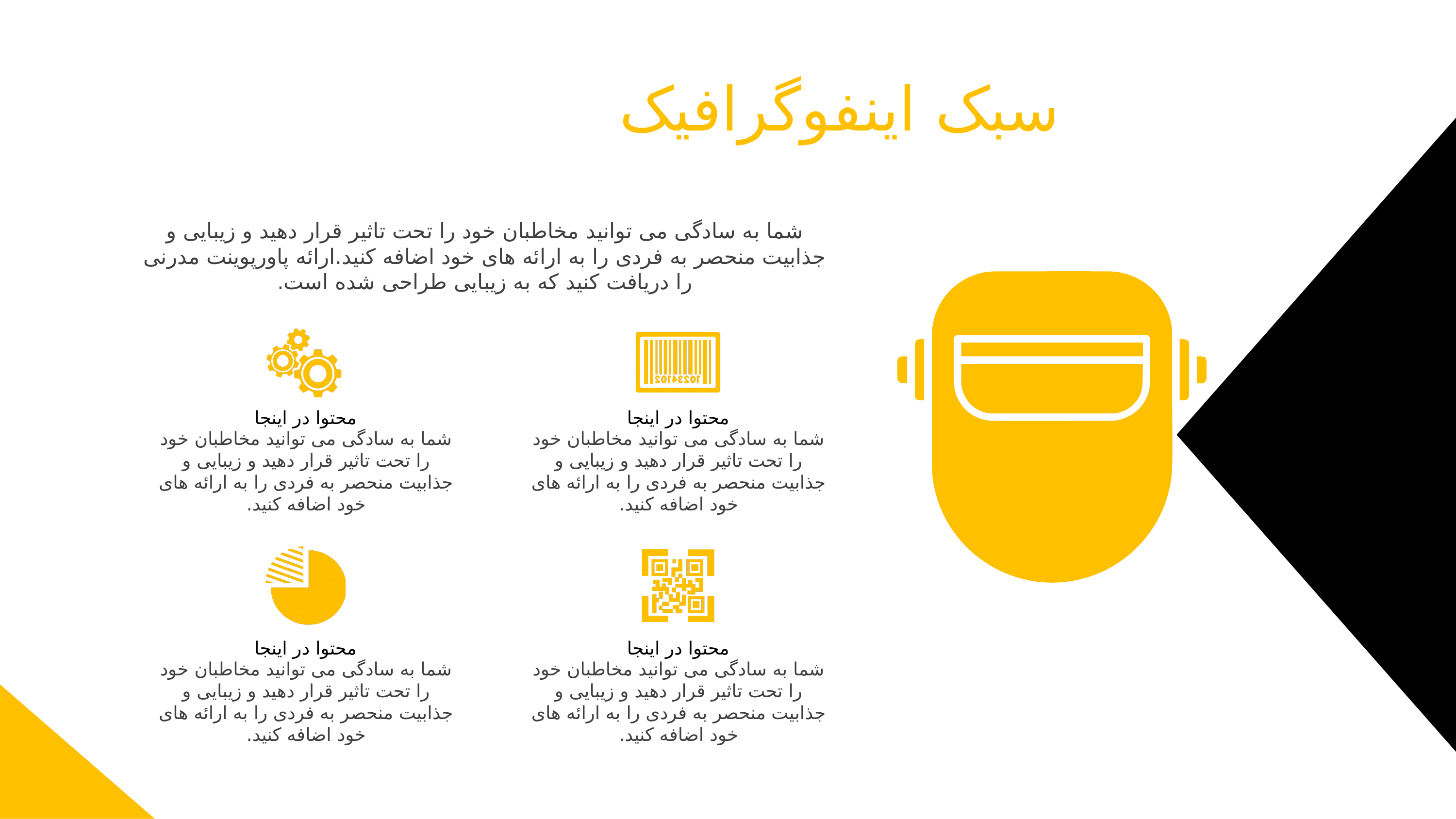

سبک اینفوگرافیک
شما به سادگی می توانید مخاطبان خود را تحت تاثیر قرار دهید و زیبایی و جذابیت منحصر به فردی را به ارائه های خود اضافه کنید.ارائه پاورپوینت مدرنی را دریافت کنید که به زیبایی طراحی شده است.

محتوا در اینجا
محتوا در اینجا
شما به سادگی می توانید مخاطبان خود را تحت تاثیر قرار دهید و زیبایی و جذابیت منحصر به فردی را به ارائه های خود اضافه کنید.
شما به سادگی می توانید مخاطبان خود را تحت تاثیر قرار دهید و زیبایی و جذابیت منحصر به فردی را به ارائه های خود اضافه کنید.

محتوا در اینجا
محتوا در اینجا
شما به سادگی می توانید مخاطبان خود را تحت تاثیر قرار دهید و زیبایی و جذابیت منحصر به فردی را به ارائه های خود اضافه کنید.
شما به سادگی می توانید مخاطبان خود را تحت تاثیر قرار دهید و زیبایی و جذابیت منحصر به فردی را به ارائه های خود اضافه کنید.